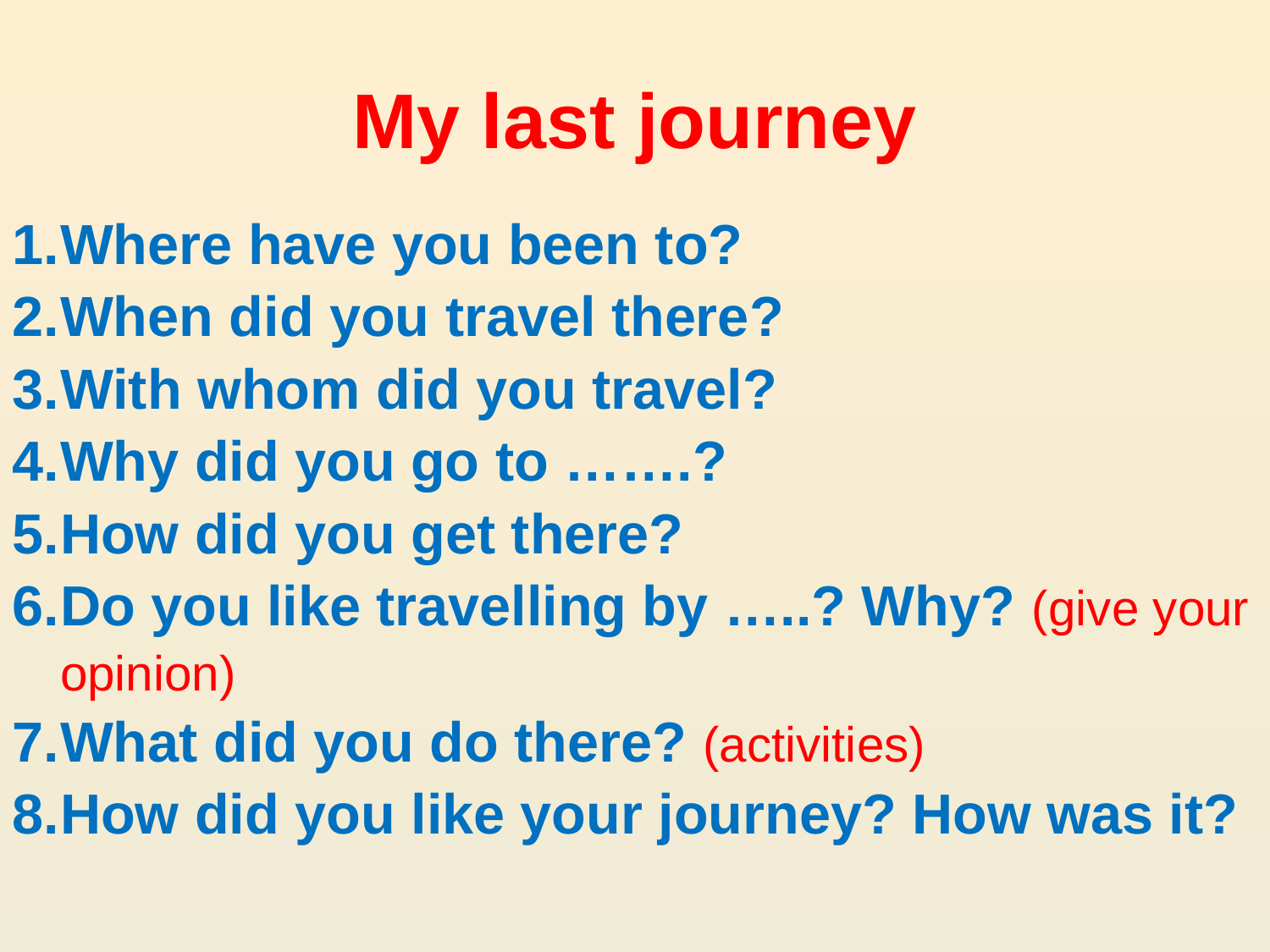

# My last journey
Where have you been to?
When did you travel there?
With whom did you travel?
Why did you go to …….?
How did you get there?
Do you like travelling by …..? Why? (give your opinion)
What did you do there? (activities)
How did you like your journey? How was it?